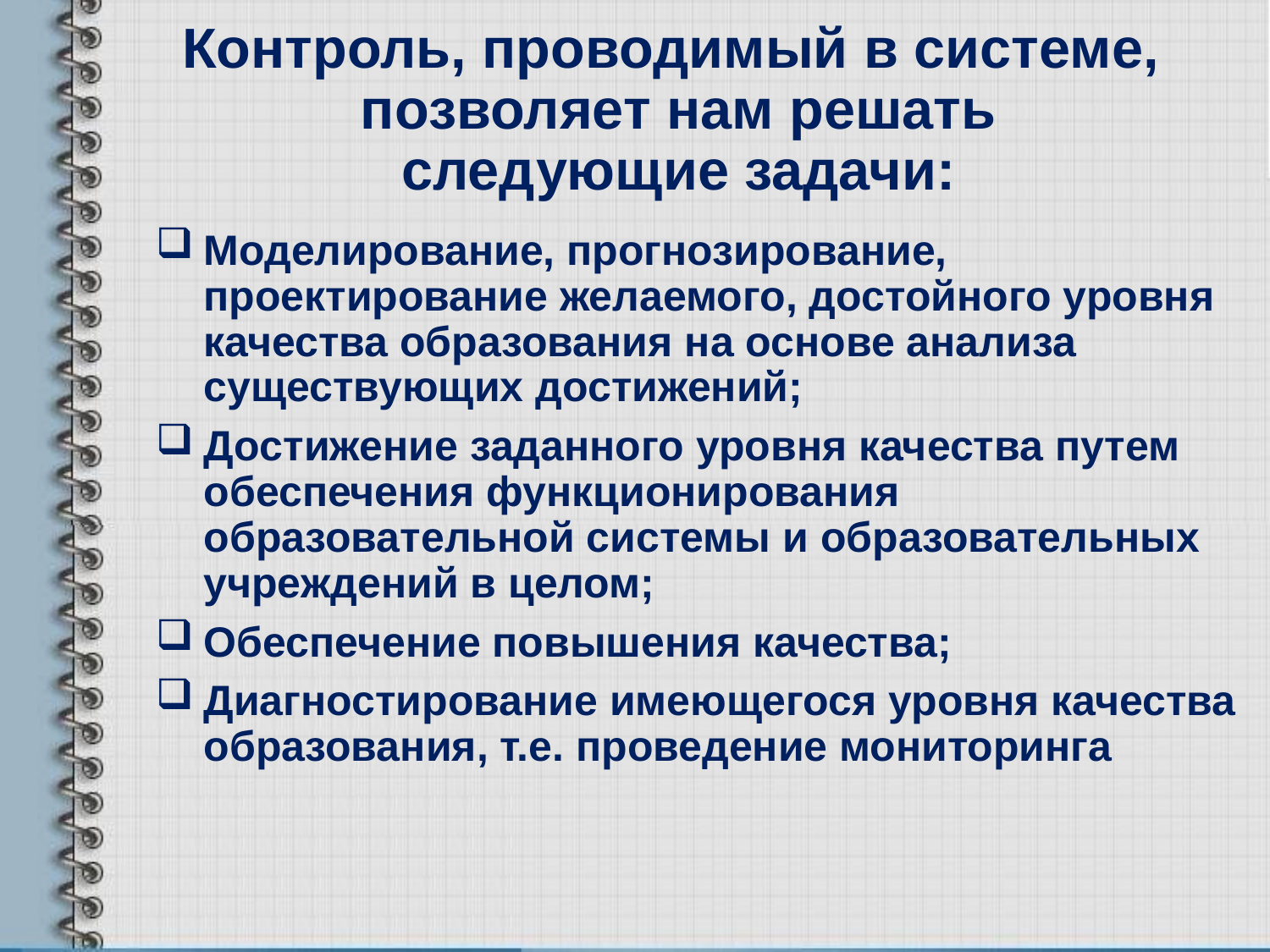

# Контроль, проводимый в системе, позволяет нам решать следующие задачи:
Моделирование, прогнозирование, проектирование желаемого, достойного уровня качества образования на основе анализа существующих достижений;
Достижение заданного уровня качества путем обеспечения функционирования образовательной системы и образовательных учреждений в целом;
Обеспечение повышения качества;
Диагностирование имеющегося уровня качества образования, т.е. проведение мониторинга